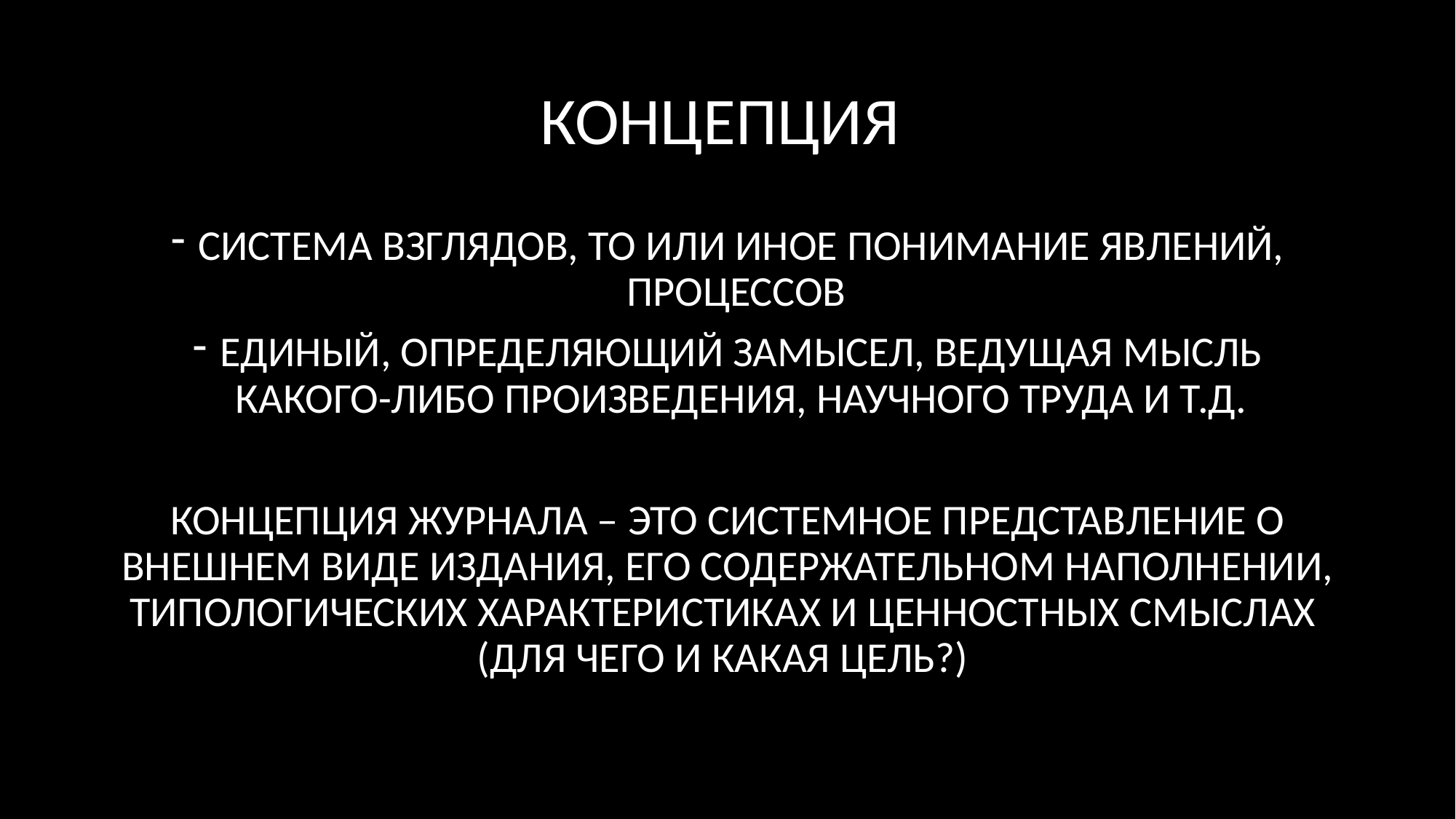

# КОНЦЕПЦИЯ
СИСТЕМА ВЗГЛЯДОВ, ТО ИЛИ ИНОЕ ПОНИМАНИЕ ЯВЛЕНИЙ, ПРОЦЕССОВ
ЕДИНЫЙ, ОПРЕДЕЛЯЮЩИЙ ЗАМЫСЕЛ, ВЕДУЩАЯ МЫСЛЬ КАКОГО-ЛИБО ПРОИЗВЕДЕНИЯ, НАУЧНОГО ТРУДА И Т.Д.

КОНЦЕПЦИЯ ЖУРНАЛА – ЭТО СИСТЕМНОЕ ПРЕДСТАВЛЕНИЕ О ВНЕШНЕМ ВИДЕ ИЗДАНИЯ, ЕГО СОДЕРЖАТЕЛЬНОМ НАПОЛНЕНИИ, ТИПОЛОГИЧЕСКИХ ХАРАКТЕРИСТИКАХ И ЦЕННОСТНЫХ СМЫСЛАХ  (ДЛЯ ЧЕГО И КАКАЯ ЦЕЛЬ?)